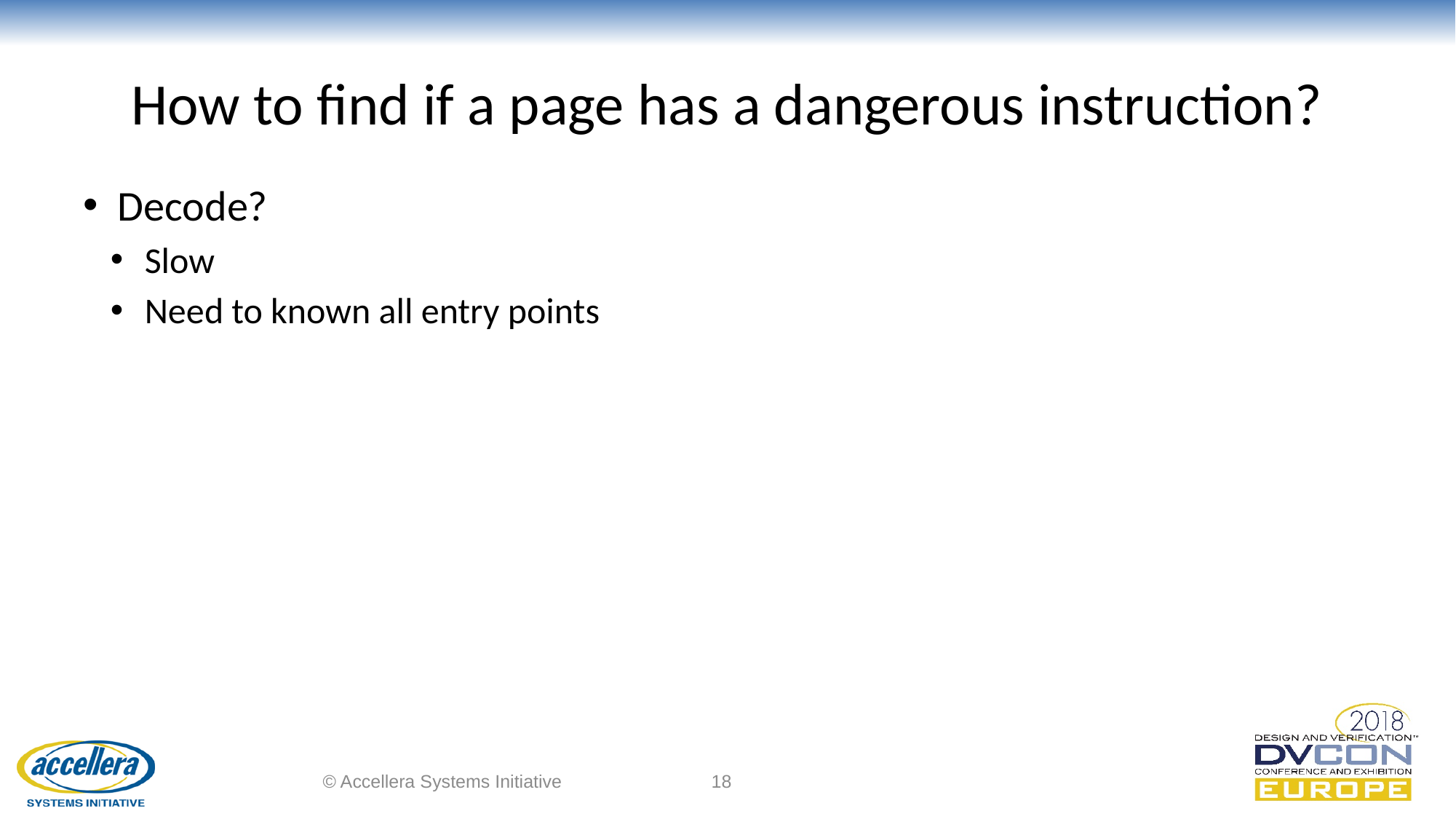

# How to find if a page has a dangerous instruction?
Decode?
Slow
Need to known all entry points
© Accellera Systems Initiative
18